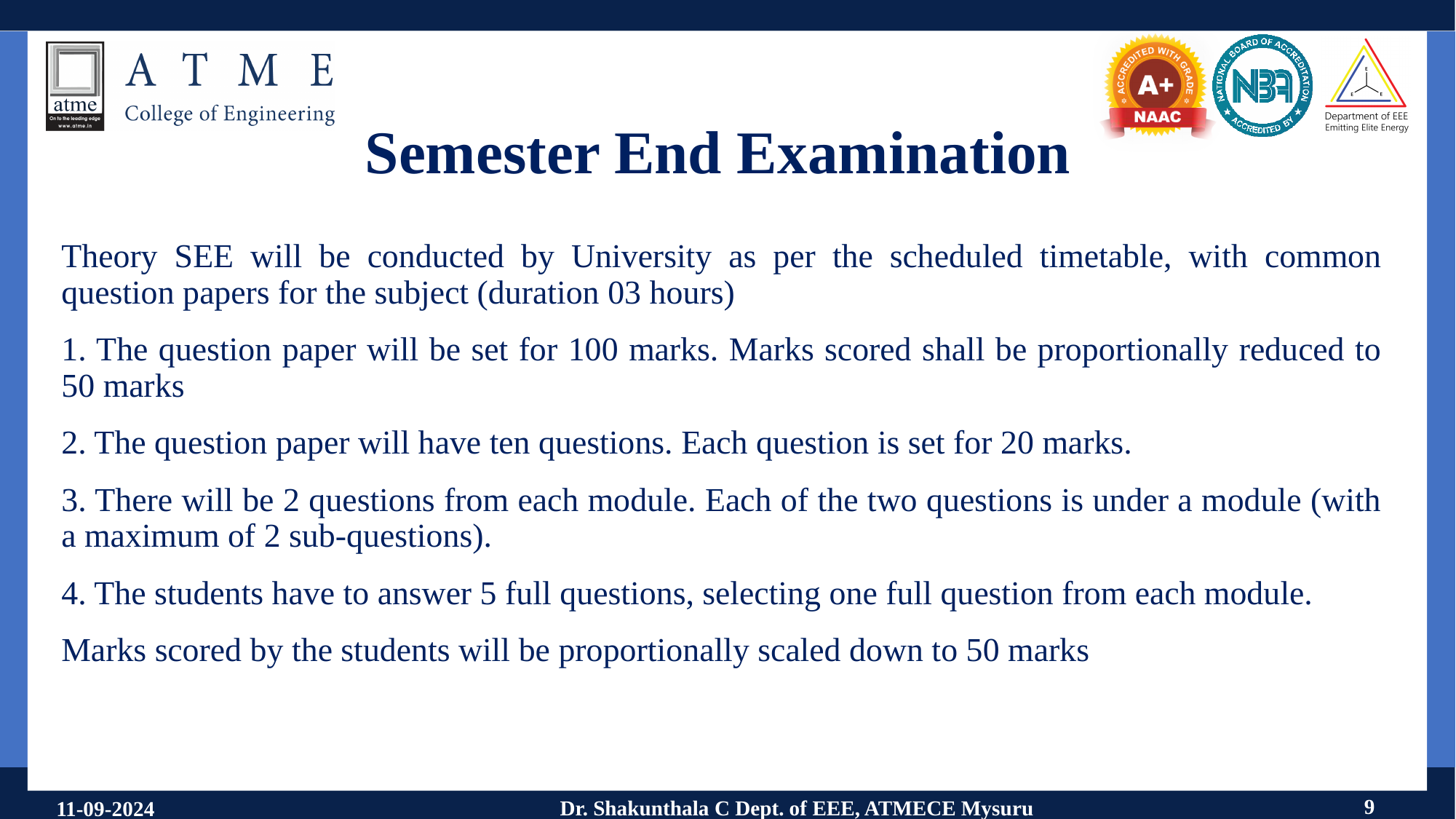

# Semester End Examination
Theory SEE will be conducted by University as per the scheduled timetable, with common question papers for the subject (duration 03 hours)
1. The question paper will be set for 100 marks. Marks scored shall be proportionally reduced to 50 marks
2. The question paper will have ten questions. Each question is set for 20 marks.
3. There will be 2 questions from each module. Each of the two questions is under a module (with a maximum of 2 sub-questions).
4. The students have to answer 5 full questions, selecting one full question from each module.
Marks scored by the students will be proportionally scaled down to 50 marks
9
Dr. Shakunthala C Dept. of EEE, ATMECE Mysuru
11-09-2024